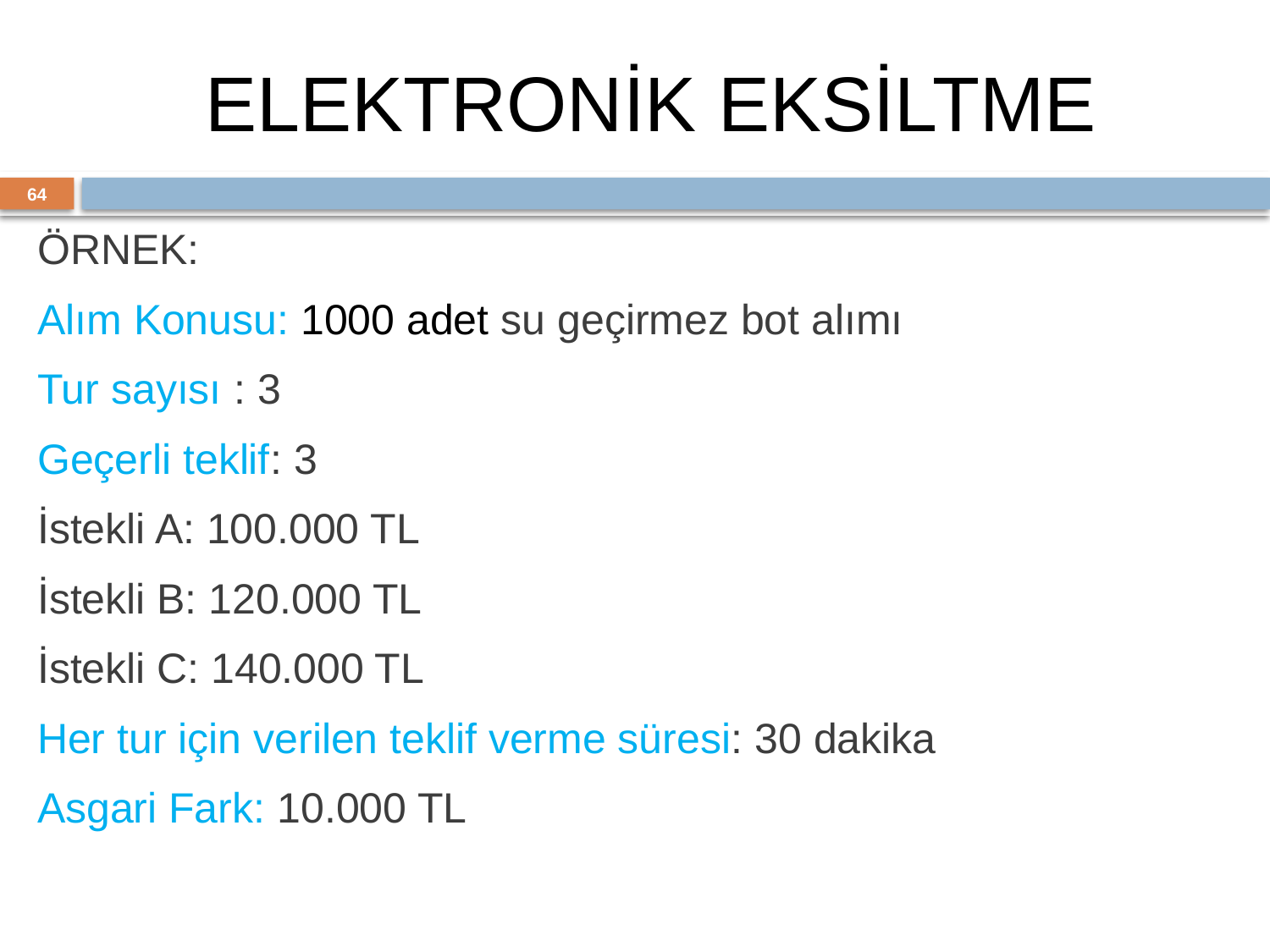

# ELEKTRONİK EKSİLTME
64
ÖRNEK:
Alım Konusu: 1000 adet su geçirmez bot alımı
Tur sayısı : 3
Geçerli teklif: 3
İstekli A: 100.000 TL
İstekli B: 120.000 TL
İstekli C: 140.000 TL
Her tur için verilen teklif verme süresi: 30 dakika
Asgari Fark: 10.000 TL